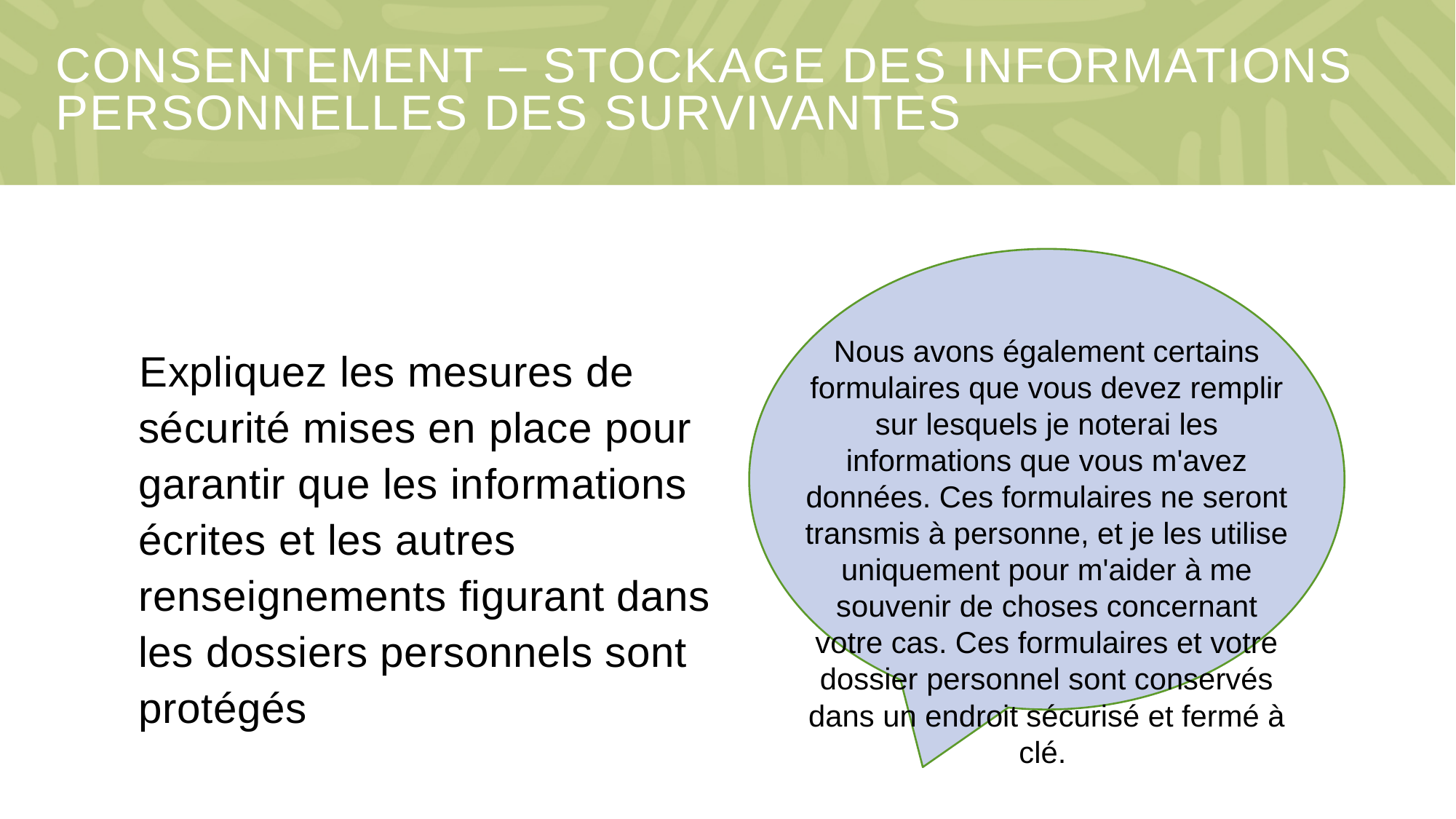

# Consentement – Stockage des informations personnelles des survivantes

Expliquez les mesures de sécurité mises en place pour garantir que les informations écrites et les autres renseignements figurant dans les dossiers personnels sont protégés
Nous avons également certains formulaires que vous devez remplir sur lesquels je noterai les informations que vous m'avez données. Ces formulaires ne seront transmis à personne, et je les utilise uniquement pour m'aider à me souvenir de choses concernant votre cas. Ces formulaires et votre dossier personnel sont conservés dans un endroit sécurisé et fermé à clé.